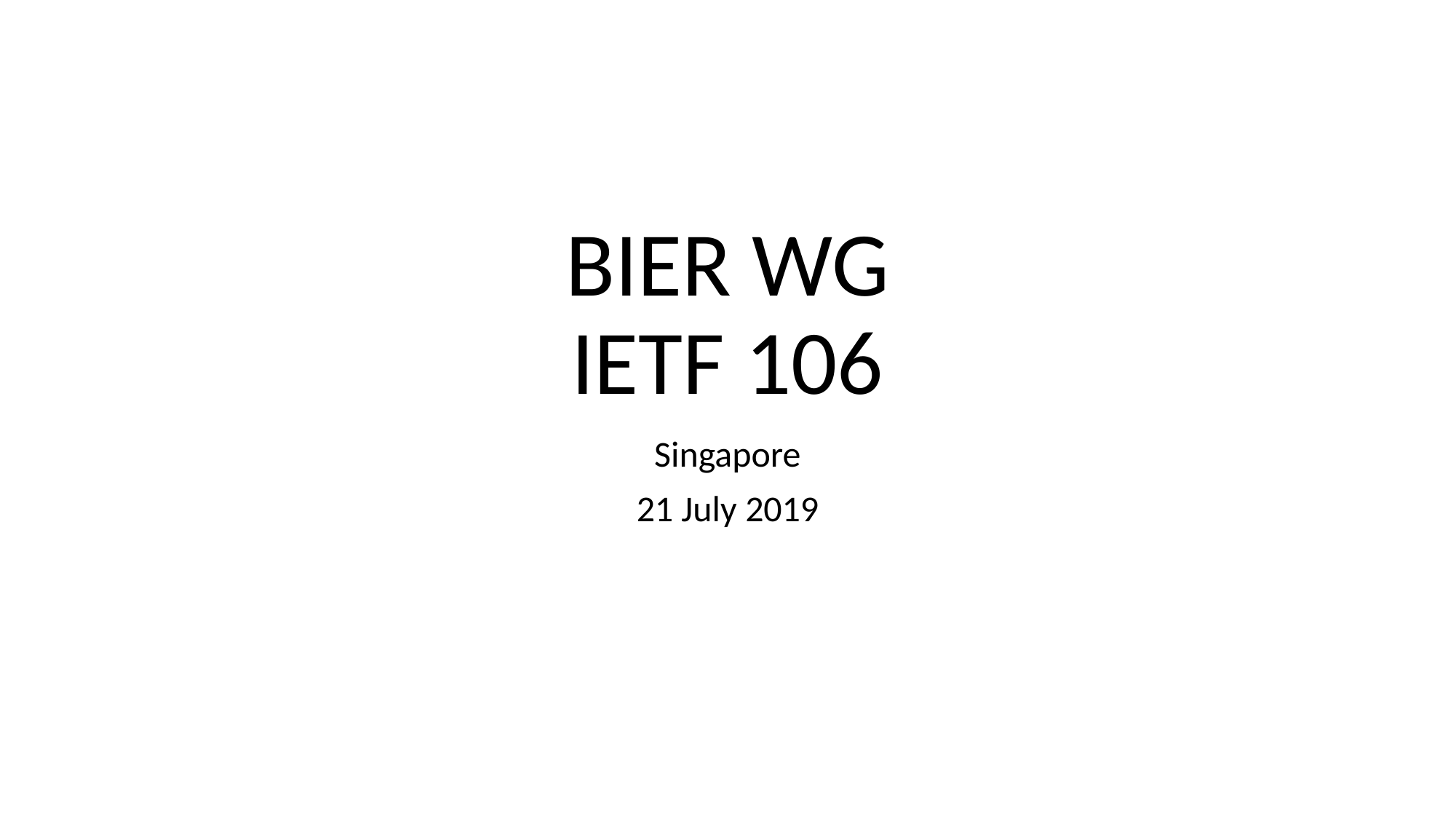

# BIER WG IETF 106
Singapore
21 July 2019